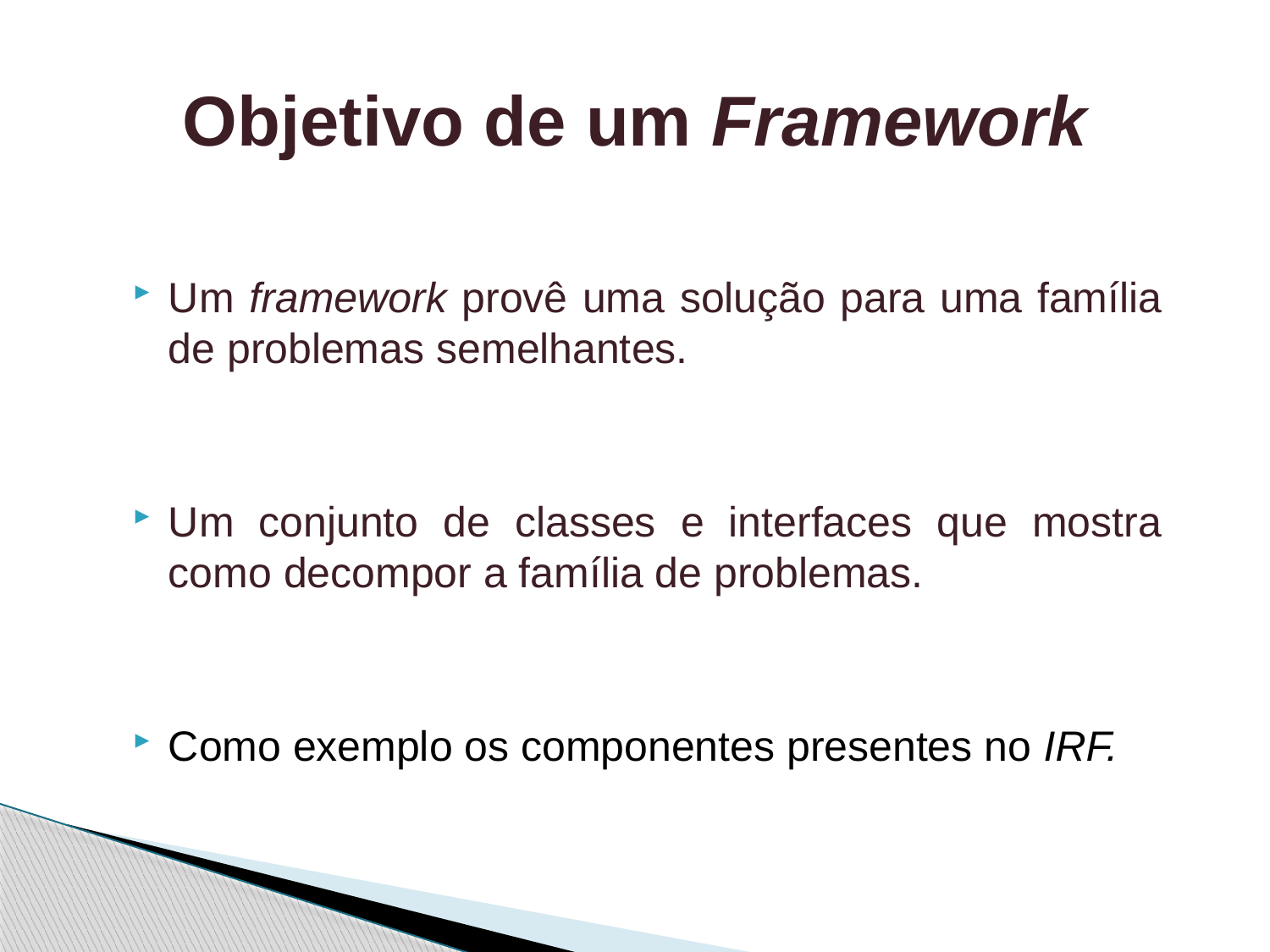

# Objetivo de um Framework

Um framework provê uma solução para uma família de problemas semelhantes.

Um conjunto de classes e interfaces que mostra como decompor a família de problemas.

Como exemplo os componentes presentes no IRF.